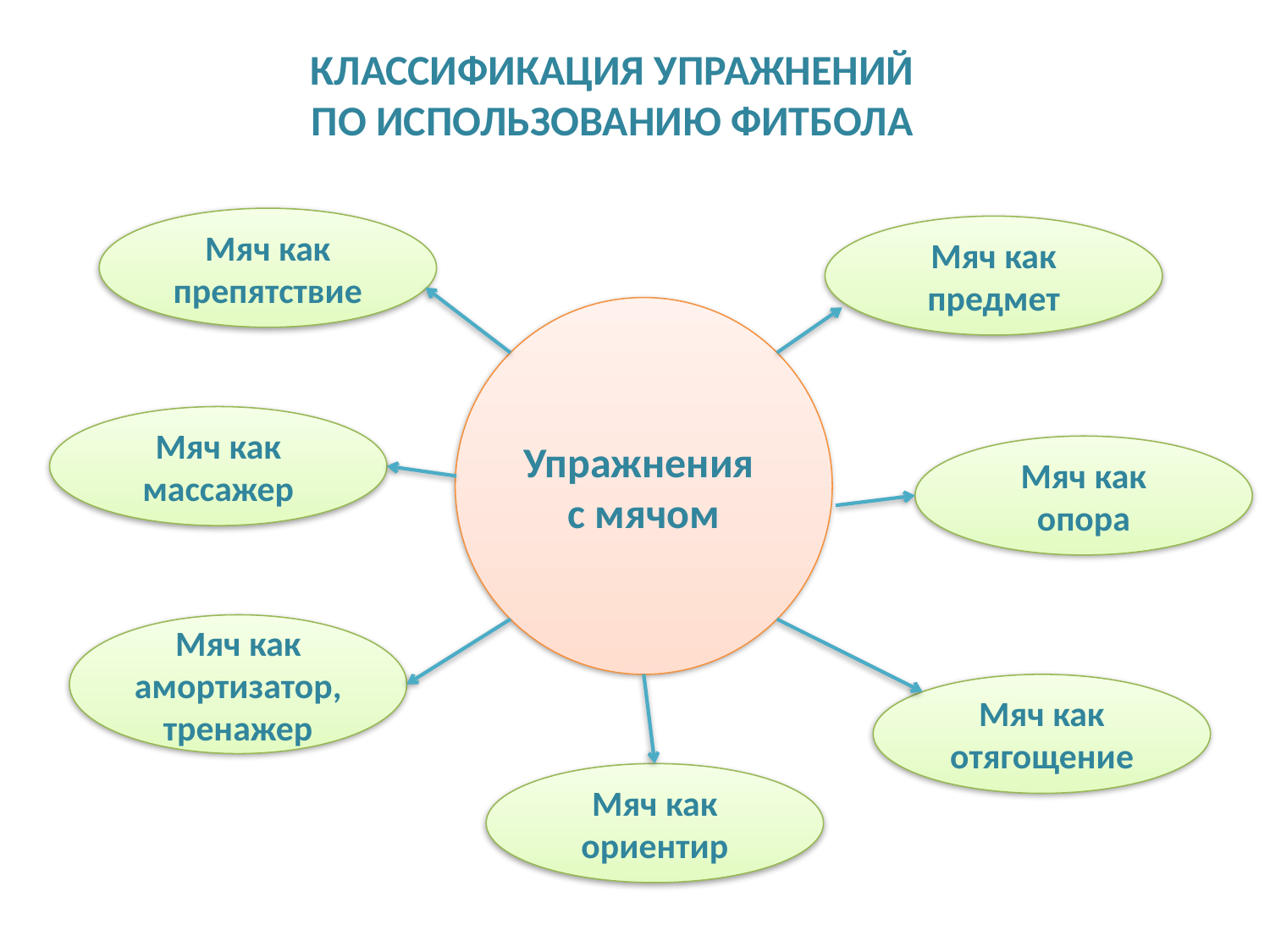

Классификация упражнений
по использованию фитбола
Мяч как препятствие
Мяч как предмет
Упражнения
с мячом
Мяч как массажер
Мяч как опора
Мяч как амортизатор, тренажер
Мяч как отягощение
Мяч как ориентир